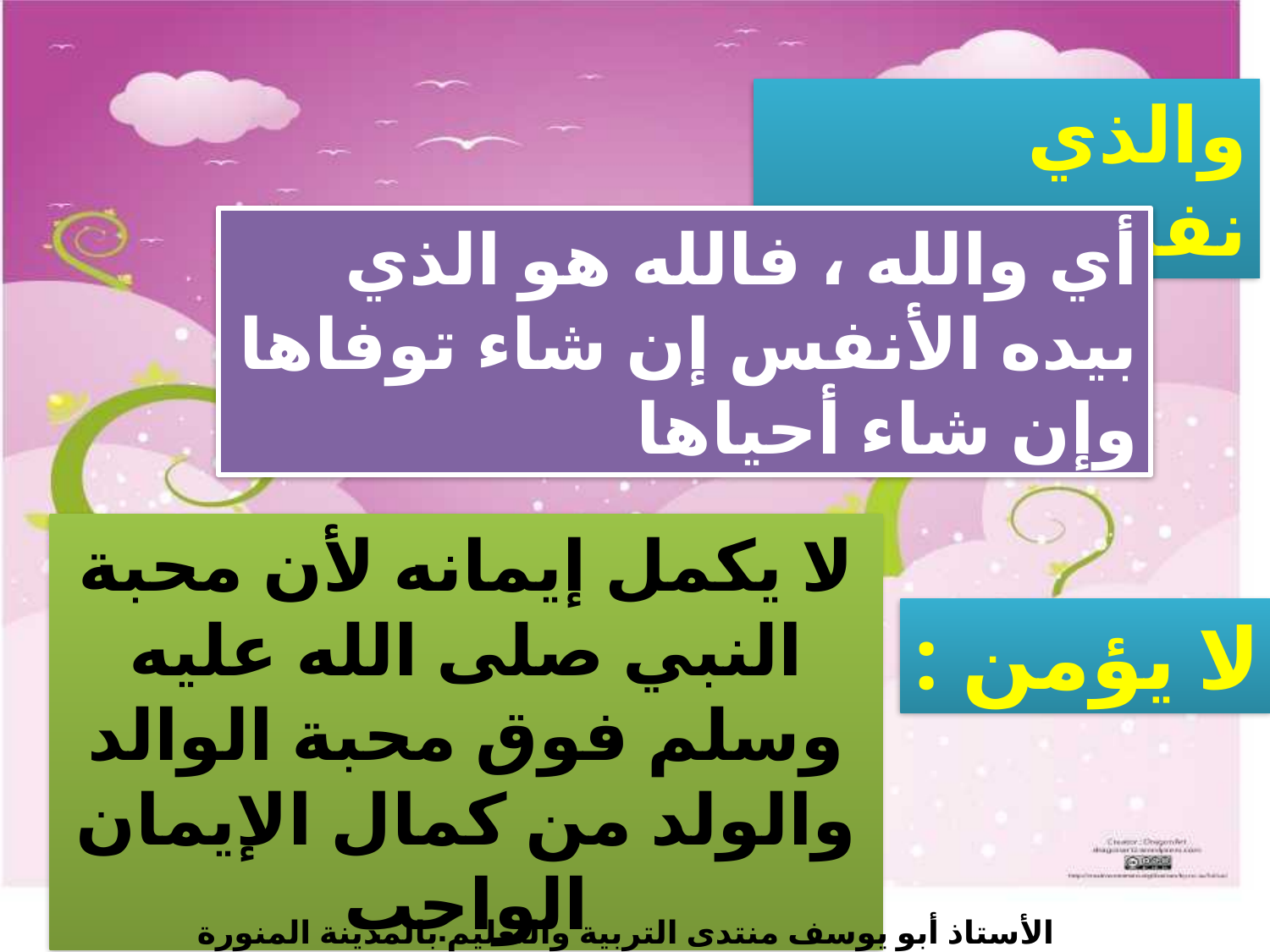

والذي نفسي بيده :
أي والله ، فالله هو الذي بيده الأنفس إن شاء توفاها وإن شاء أحياها
لا يكمل إيمانه لأن محبة النبي صلى الله عليه وسلم فوق محبة الوالد والولد من كمال الإيمان الواجب
لا يؤمن :
الأستاذ أبو يوسف منتدى التربية والتعليم بالمدينة المنورة